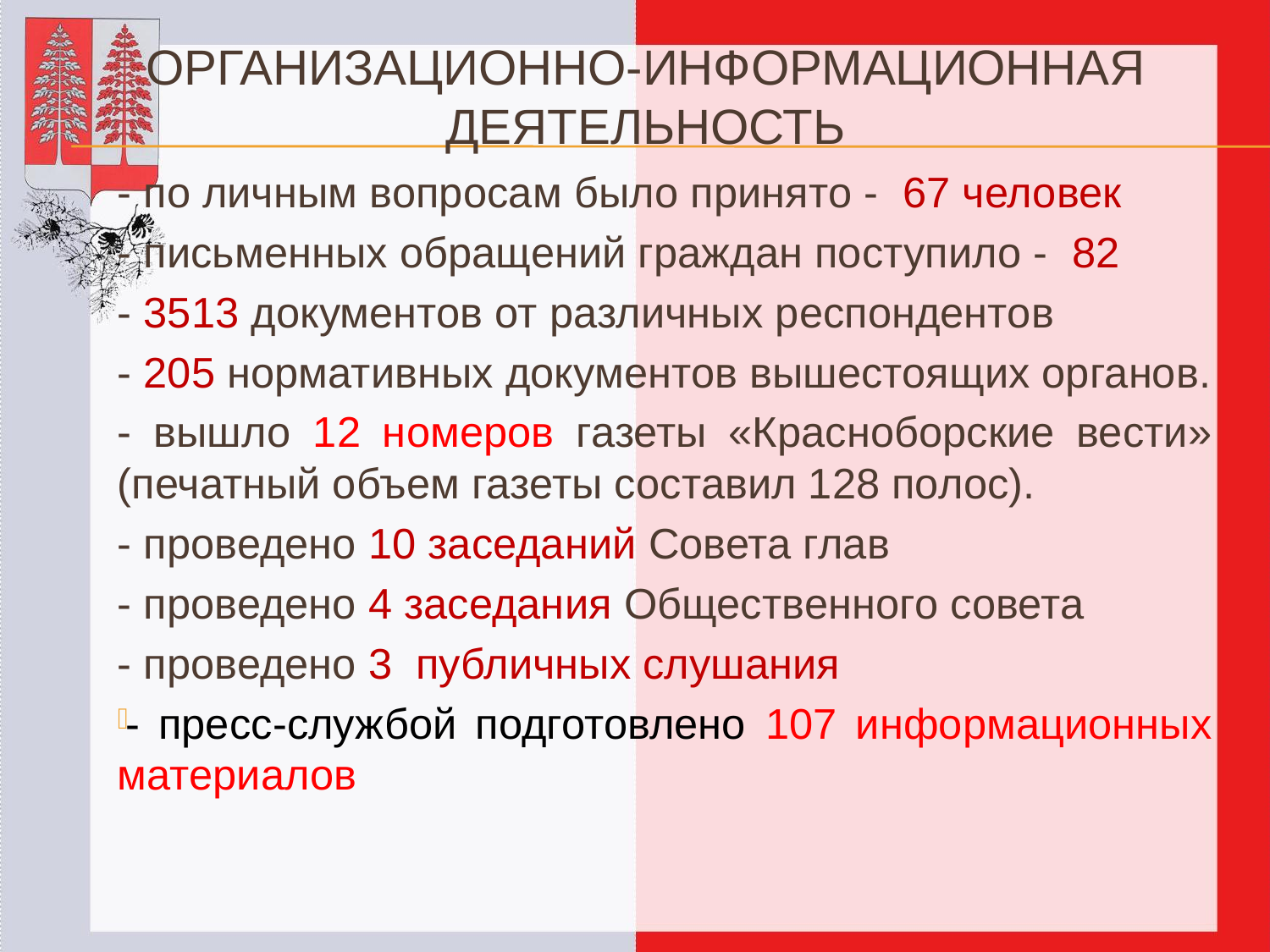

# ОРГАНИЗАЦИОННО-ИНФОРМАЦИОННАЯ ДЕЯТЕЛЬНОСТЬ
- по личным вопросам было принято -  67 человек
- письменных обращений граждан поступило -  82
- 3513 документов от различных респондентов
- 205 нормативных документов вышестоящих органов.
- вышло 12 номеров газеты «Красноборские вести» (печатный объем газеты составил 128 полос).
- проведено 10 заседаний Совета глав
- проведено 4 заседания Общественного совета
- проведено 3  публичных слушания
- пресс-службой подготовлено 107 информационных материалов